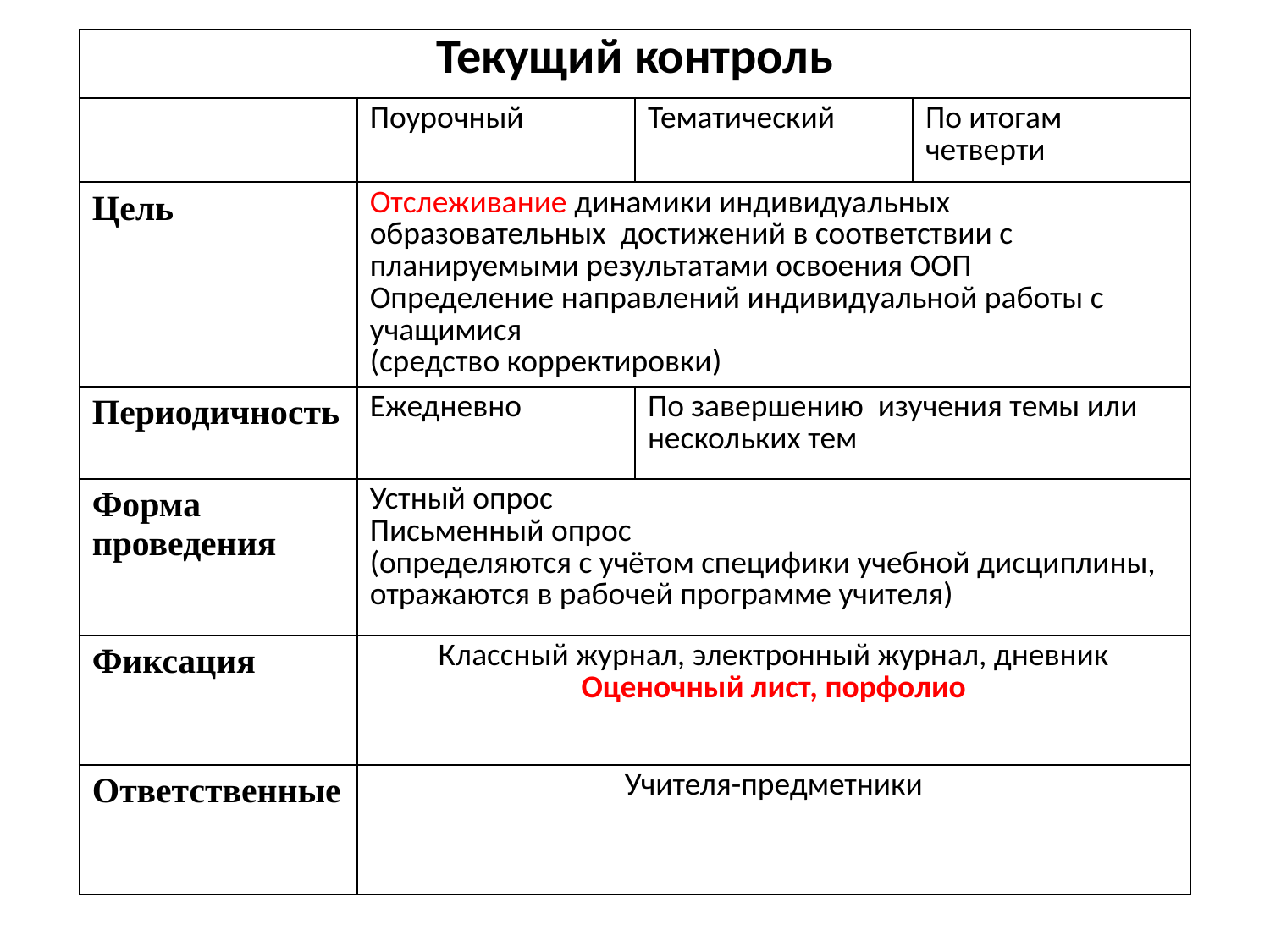

| Текущий контроль |  |  |  |
| --- | --- | --- | --- |
|  | Поурочный | Тематический | По итогам четверти |
| Цель | Отслеживание динамики индивидуальных образовательных достижений в соответствии с планируемыми результатами освоения ООП Определение направлений индивидуальной работы с учащимися (средство корректировки) |  |  |
| Периодичность | Ежедневно | По завершению изучения темы или нескольких тем |  |
| Форма проведения | Устный опрос Письменный опрос (определяются с учётом специфики учебной дисциплины, отражаются в рабочей программе учителя) |  |  |
| Фиксация | Классный журнал, электронный журнал, дневник Оценочный лист, порфолио |  |  |
| Ответственные | Учителя-предметники |  |  |